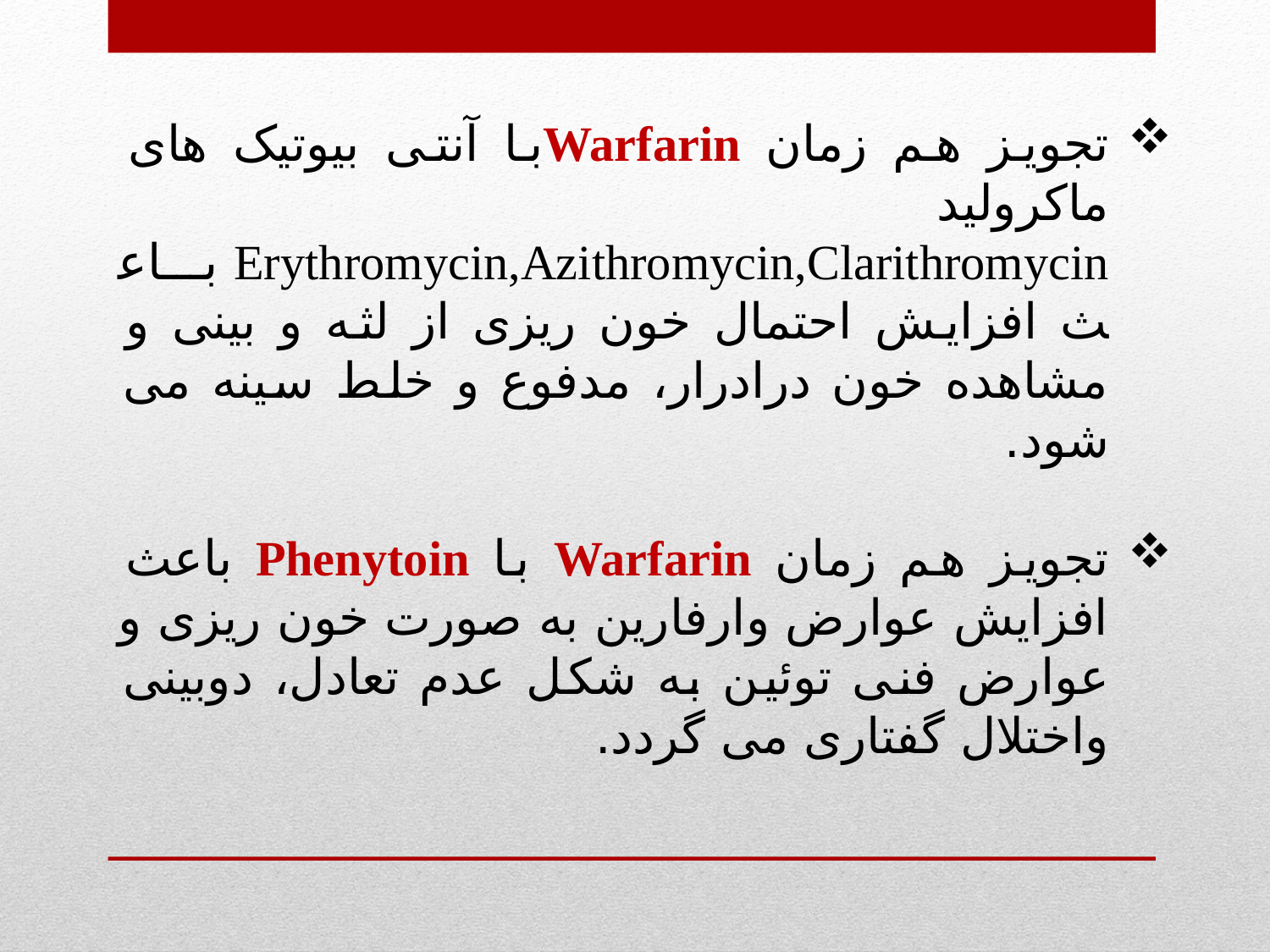

تجویز هم زمان Warfarinبا آنتی بیوتیک های ماکرولید      Erythromycin,Azithromycin,Clarithromycin باعث افزایش احتمال خون ریزی از لثه و بینی و مشاهده خون درادرار، مدفوع و خلط سینه می شود.

تجویز هم زمان Warfarin با Phenytoin باعث افزایش عوارض وارفارین به صورت خون ریزی و عوارض فنی توئین به شکل عدم تعادل، دوبینی واختلال گفتاری می گردد.